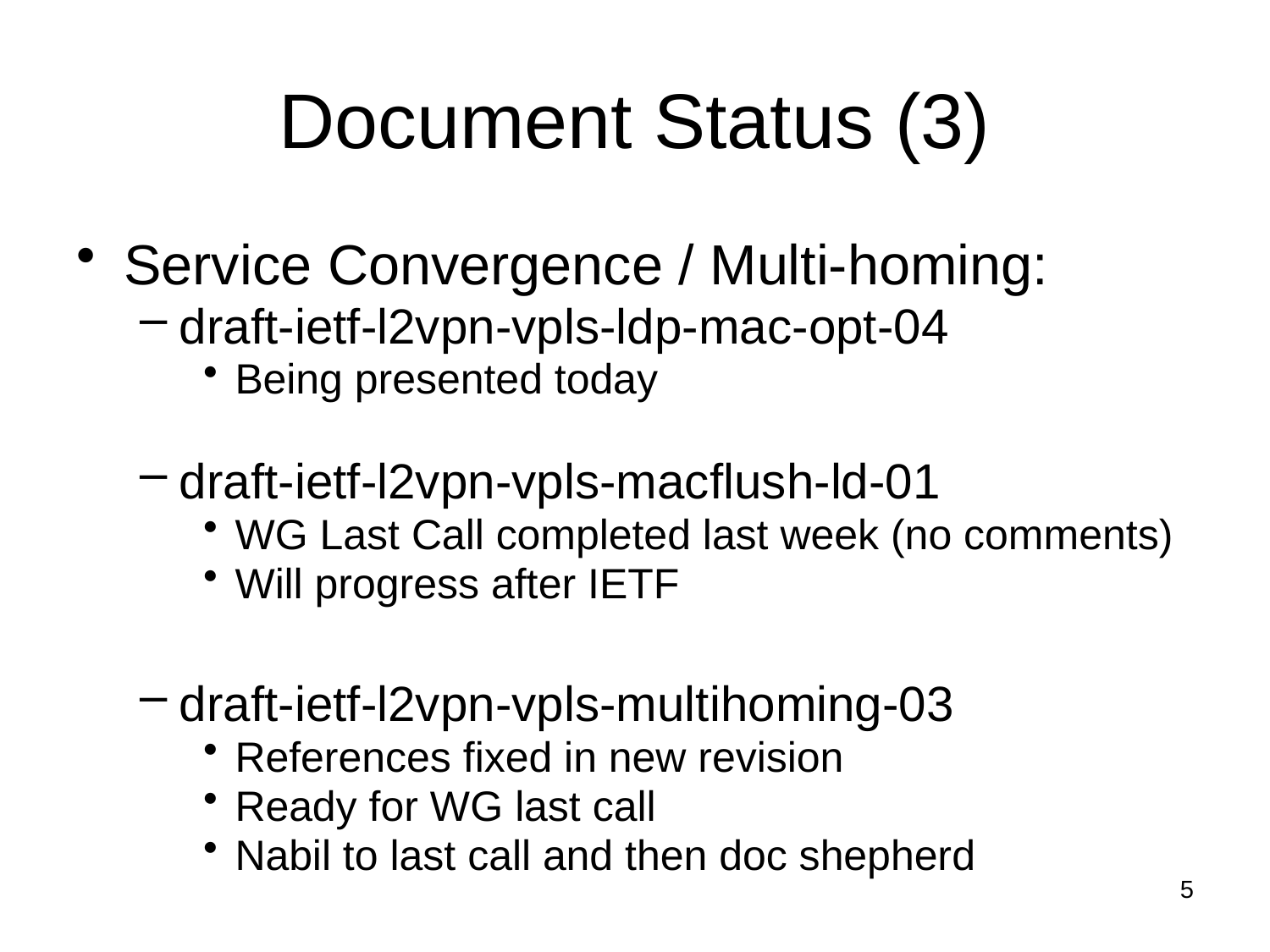

# Document Status (3)

Service Convergence / Multi-homing:
draft-ietf-l2vpn-vpls-ldp-mac-opt-04
Being presented today

draft-ietf-l2vpn-vpls-macflush-ld-01
WG Last Call completed last week (no comments)
Will progress after IETF

draft-ietf-l2vpn-vpls-multihoming-03
References fixed in new revision
Ready for WG last call
Nabil to last call and then doc shepherd
5